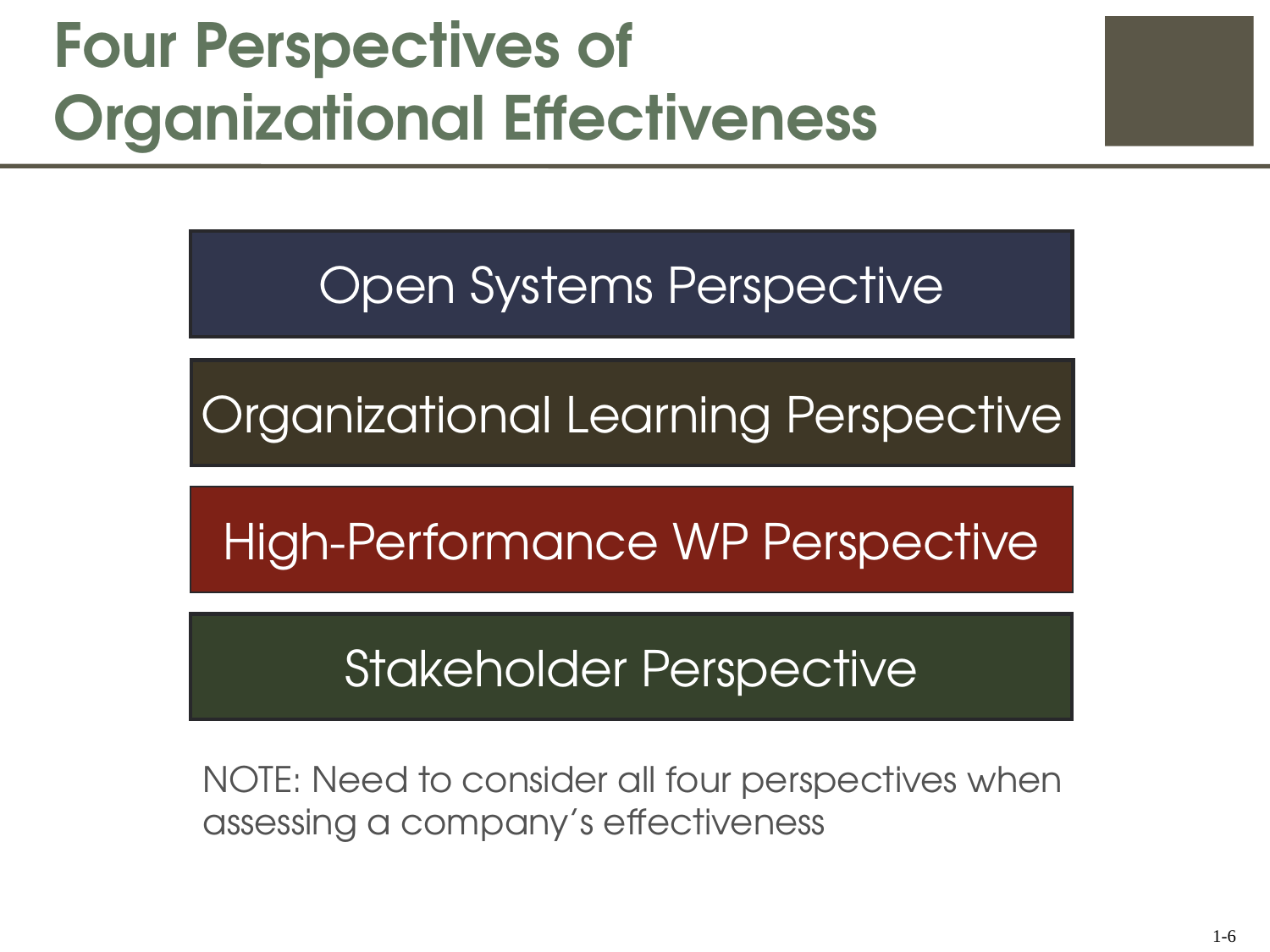

# Four Perspectives of Organizational Effectiveness
Open Systems Perspective
Organizational Learning Perspective
High-Performance WP Perspective
Stakeholder Perspective
NOTE: Need to consider all four perspectives when assessing a company’s effectiveness